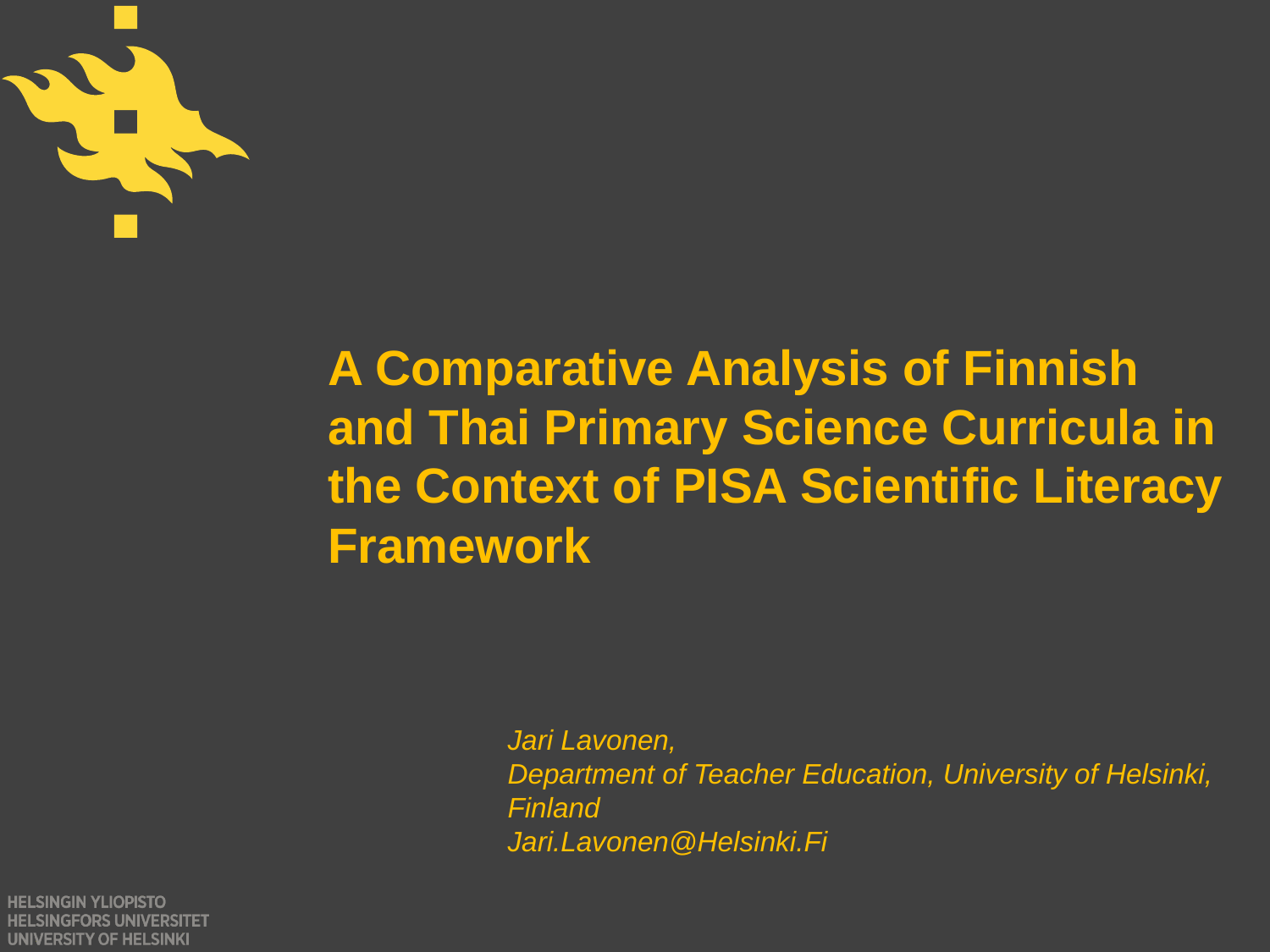

# A Comparative Analysis of Finnish and Thai Primary Science Curricula in the Context of PISA Scientific Literacy Framework
Jari Lavonen,
Department of Teacher Education, University of Helsinki, Finland
Jari.Lavonen@Helsinki.Fi